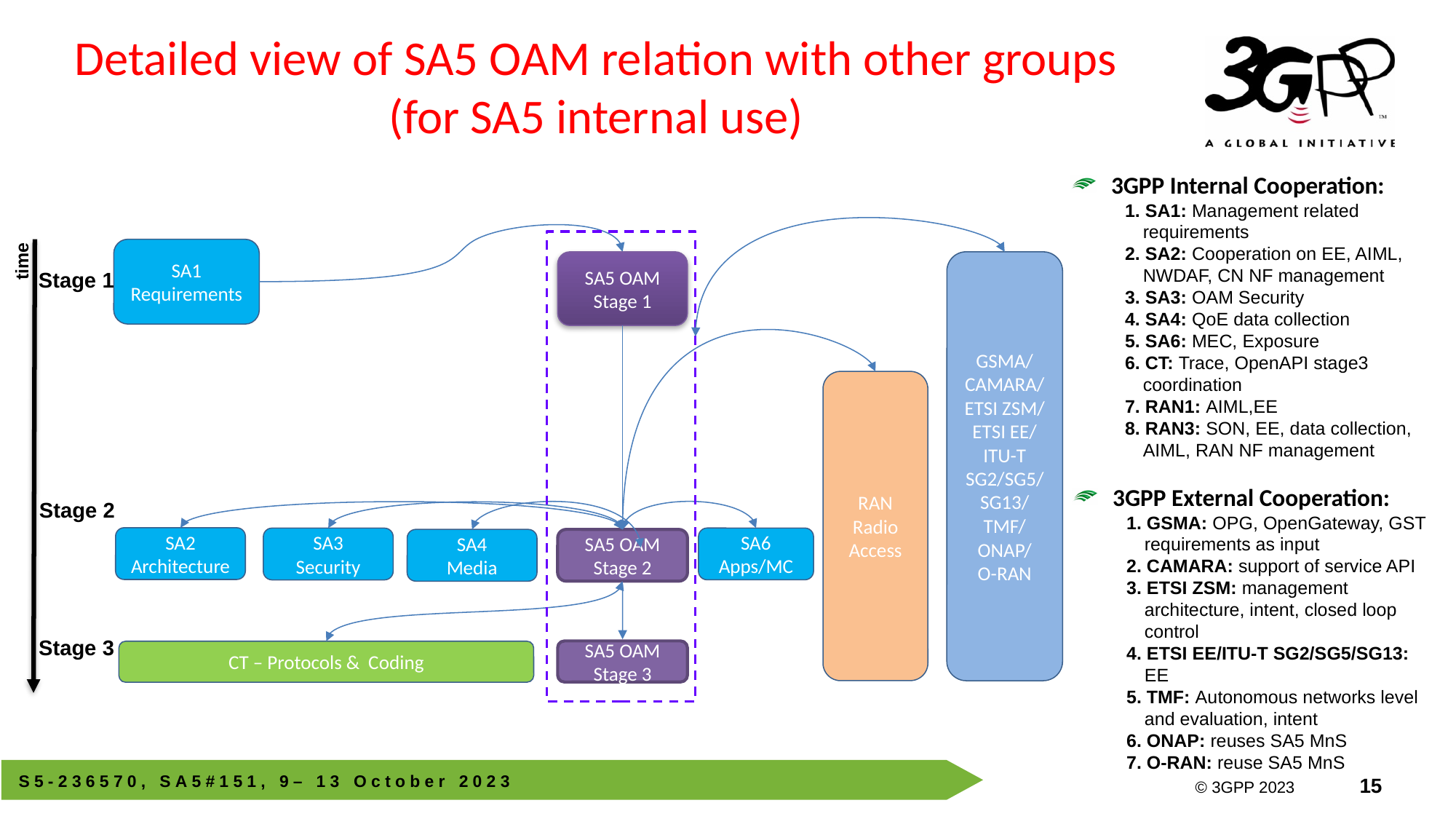

# Detailed view of SA5 OAM relation with other groups (for SA5 internal use)
3GPP Internal Cooperation:
1. SA1: Management related requirements
2. SA2: Cooperation on EE, AIML, NWDAF, CN NF management
3. SA3: OAM Security
4. SA4: QoE data collection
5. SA6: MEC, Exposure
6. CT: Trace, OpenAPI stage3 coordination
7. RAN1: AIML,EE
8. RAN3: SON, EE, data collection, AIML, RAN NF management

SA1
Requirements
time
SA5 OAM
Stage 1
GSMA/
CAMARA/ETSI ZSM/
ETSI EE/
ITU-T SG2/SG5/SG13/
TMF/
ONAP/
O-RAN
Stage 1
RAN
Radio Access
3GPP External Cooperation:
1. GSMA: OPG, OpenGateway, GST requirements as input
2. CAMARA: support of service API
3. ETSI ZSM: management architecture, intent, closed loop control
4. ETSI EE/ITU-T SG2/SG5/SG13: EE
5. TMF: Autonomous networks level and evaluation, intent
6. ONAP: reuses SA5 MnS
7. O-RAN: reuse SA5 MnS
Stage 2
SA2
Architecture
SA6
Apps/MC
SA3
Security
SA4
Media
SA5 OAM
Stage 2
Stage 3
SA5 OAM
Stage 3
CT – Protocols &  Coding